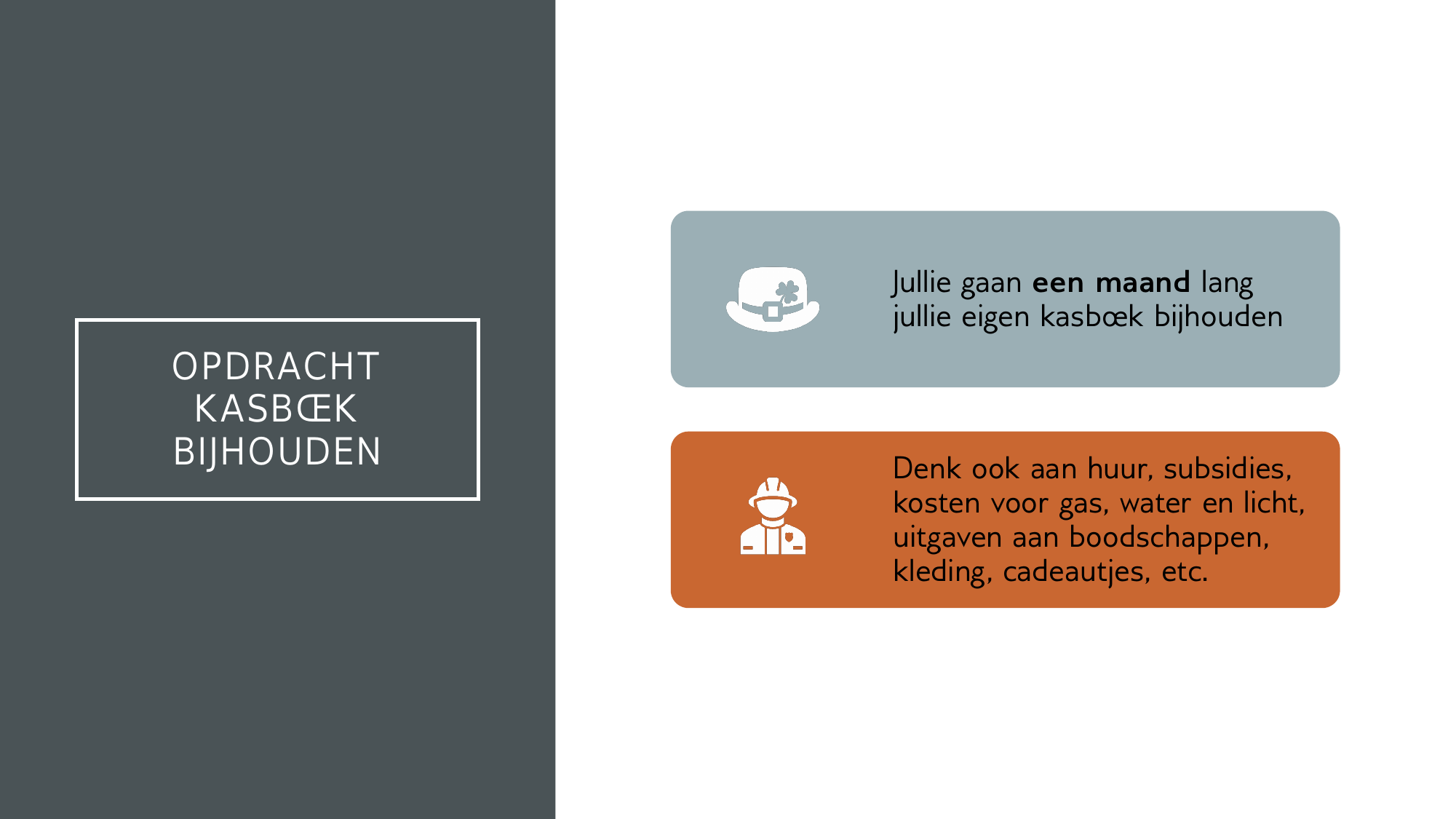

Jullie gaan een maand lang jullie eigen kasboek bijhouden
Denk ook aan huur, subsidies, kosten voor gas, water en licht, uitgaven aan boodschappen, kleding, cadeautjes, etc.
# Opdracht kasboek bijhouden